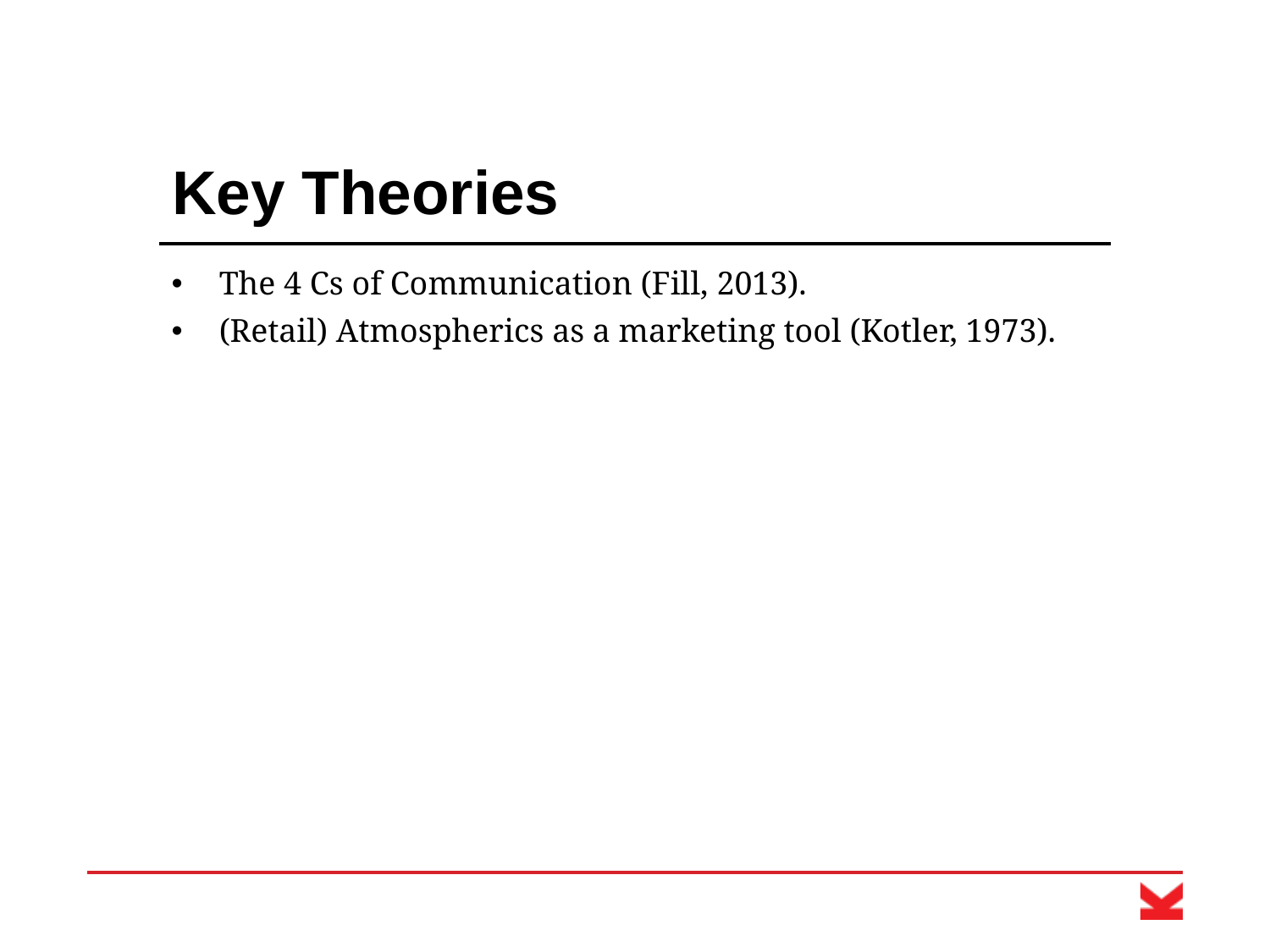

# Key Theories
The 4 Cs of Communication (Fill, 2013).
(Retail) Atmospherics as a marketing tool (Kotler, 1973).